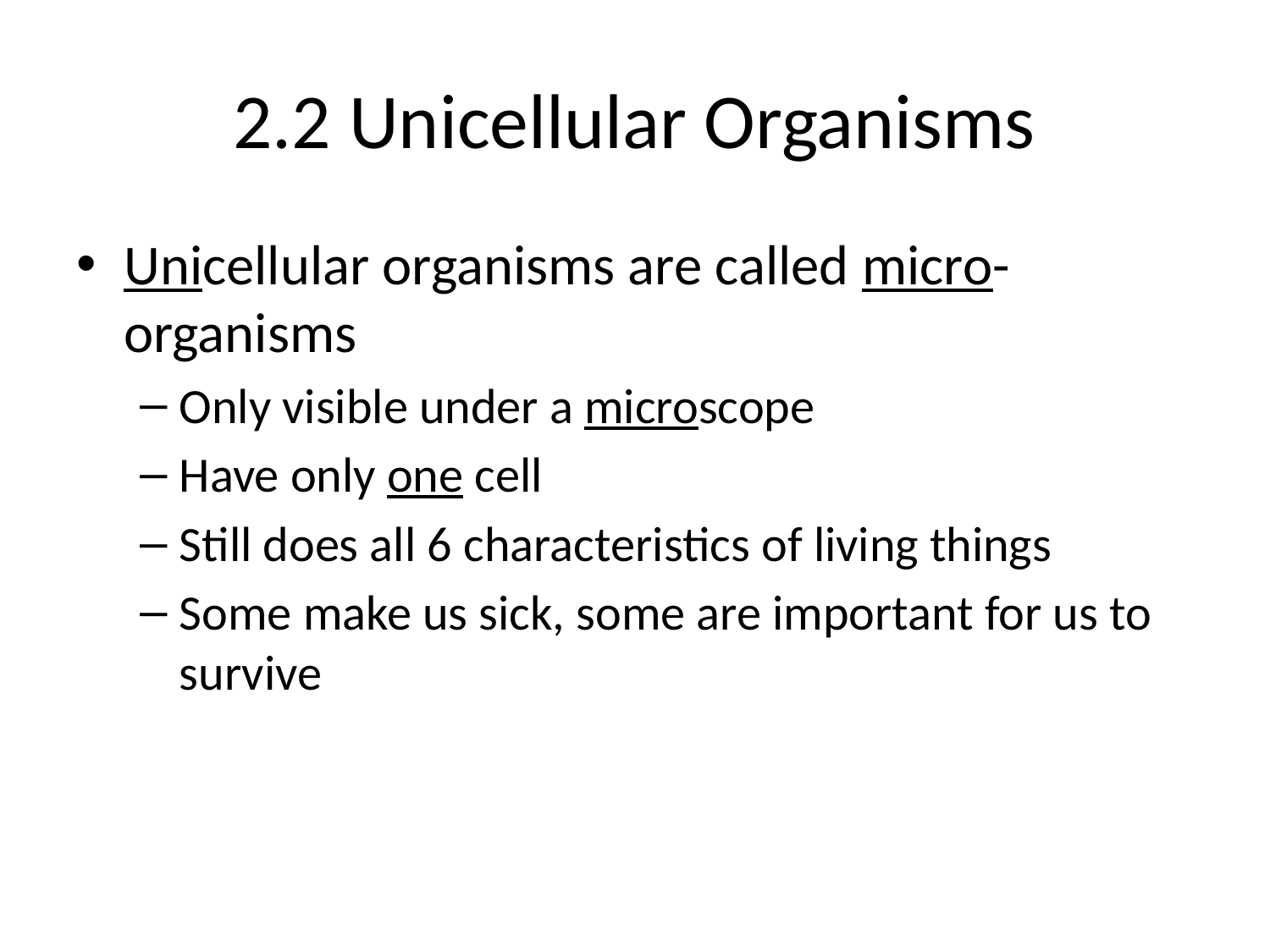

# 2.2 Unicellular Organisms
Unicellular organisms are called micro- organisms
Only visible under a microscope
Have only one cell
Still does all 6 characteristics of living things
Some make us sick, some are important for us to survive